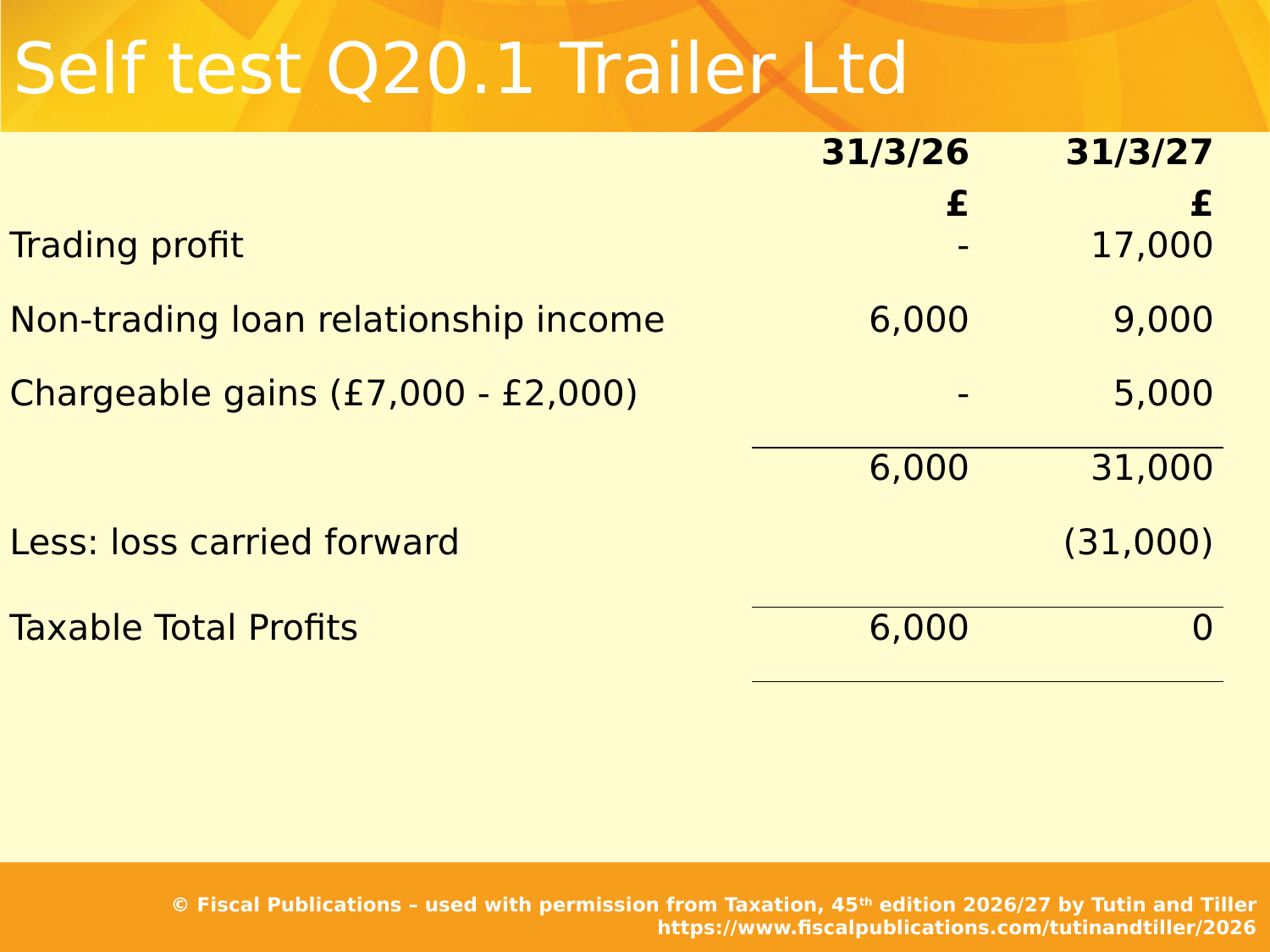

# Self test Q20.1 Trailer Ltd
|  | 31/3/26 £ | 31/3/27 £ |  |
| --- | --- | --- | --- |
| Trading profit | - | 17,000 |  |
| Non-trading loan relationship income | 6,000 | 9,000 |  |
| Chargeable gains (£7,000 - £2,000) | - | 5,000 |  |
|  | 6,000 | 31,000 |  |
| Less: loss carried forward |  | (31,000) |  |
| Taxable Total Profits | 6,000 | 0 |  |